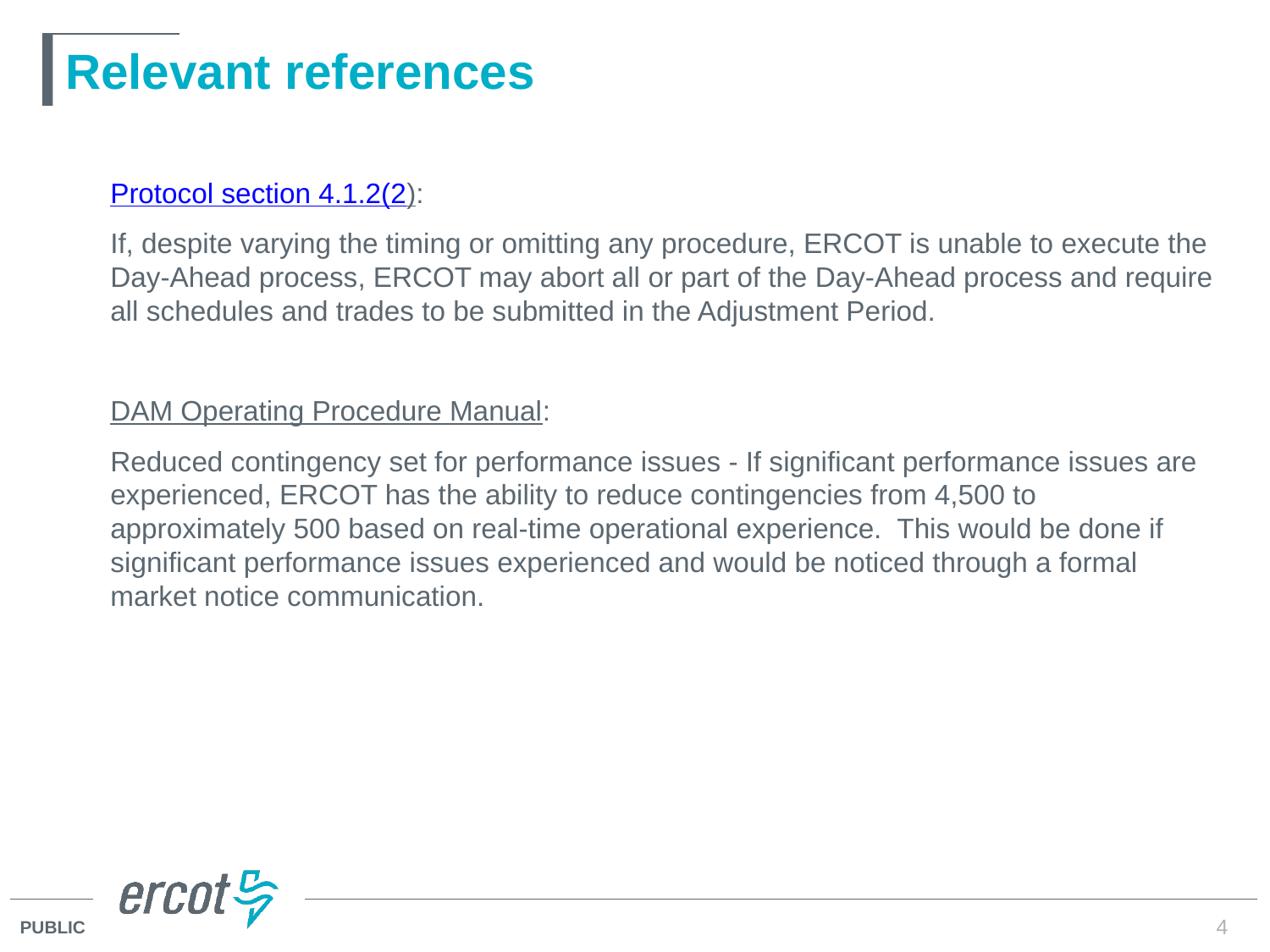

# Relevant references
Protocol section 4.1.2(2):
If, despite varying the timing or omitting any procedure, ERCOT is unable to execute the Day-Ahead process, ERCOT may abort all or part of the Day-Ahead process and require all schedules and trades to be submitted in the Adjustment Period.

DAM Operating Procedure Manual:
Reduced contingency set for performance issues - If significant performance issues are experienced, ERCOT has the ability to reduce contingencies from 4,500 to approximately 500 based on real-time operational experience.  This would be done if significant performance issues experienced and would be noticed through a formal market notice communication.

4